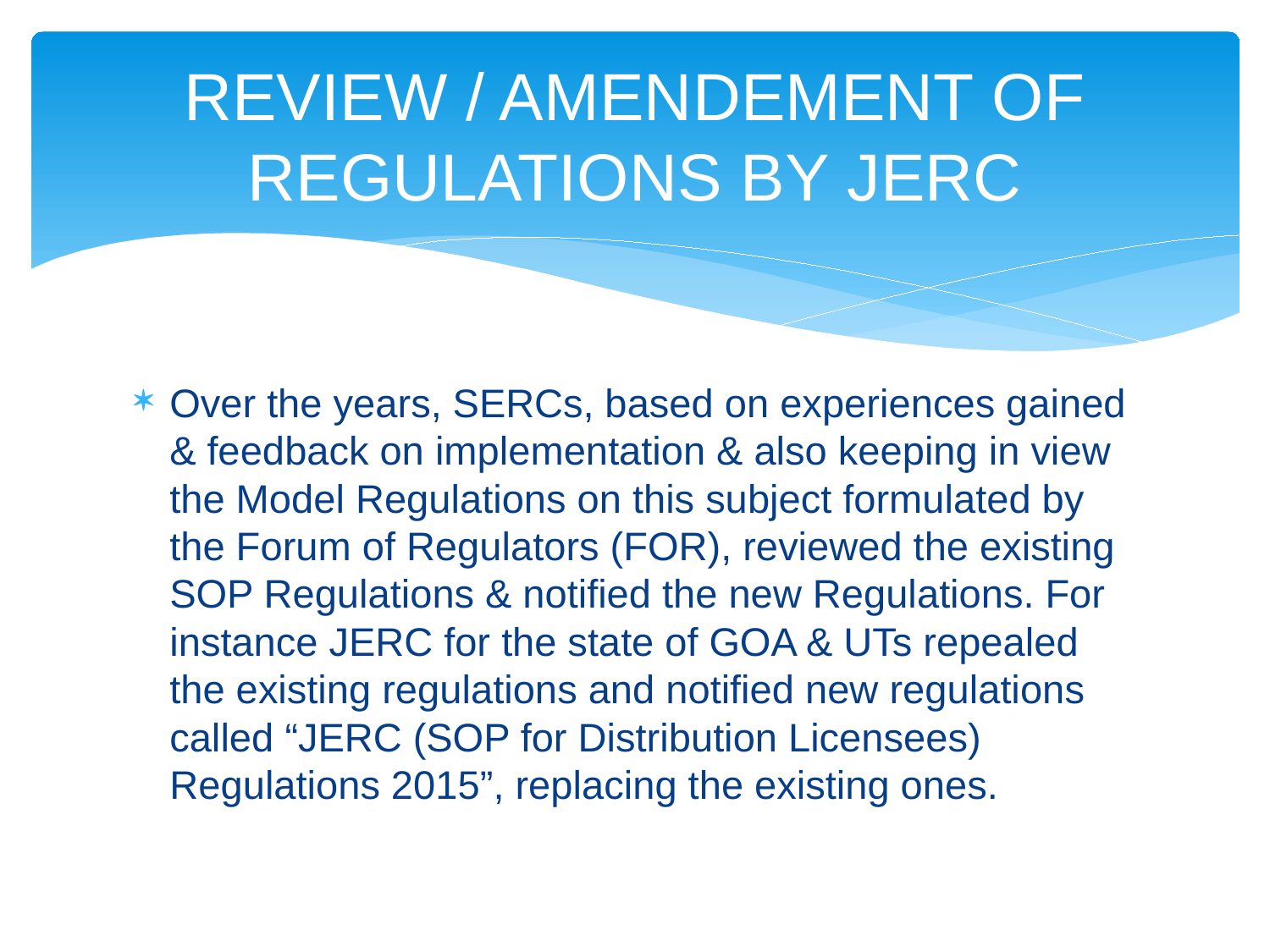

# REVIEW / AMENDEMENT OF REGULATIONS BY JERC
Over the years, SERCs, based on experiences gained & feedback on implementation & also keeping in view the Model Regulations on this subject formulated by the Forum of Regulators (FOR), reviewed the existing SOP Regulations & notified the new Regulations. For instance JERC for the state of GOA & UTs repealed the existing regulations and notified new regulations called “JERC (SOP for Distribution Licensees) Regulations 2015”, replacing the existing ones.